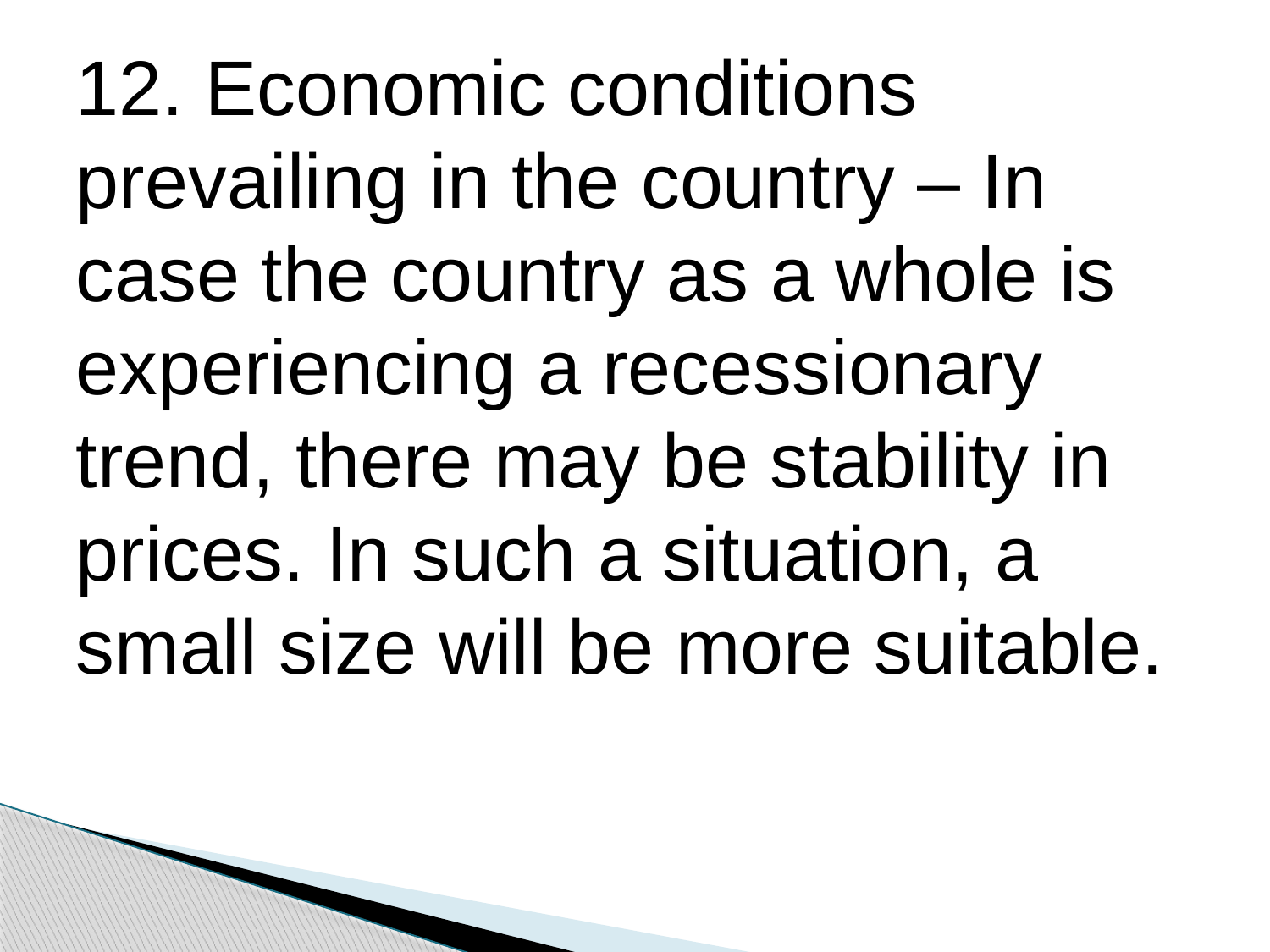

12. Economic conditions prevailing in the country – In case the country as a whole is experiencing a recessionary trend, there may be stability in prices. In such a situation, a small size will be more suitable.